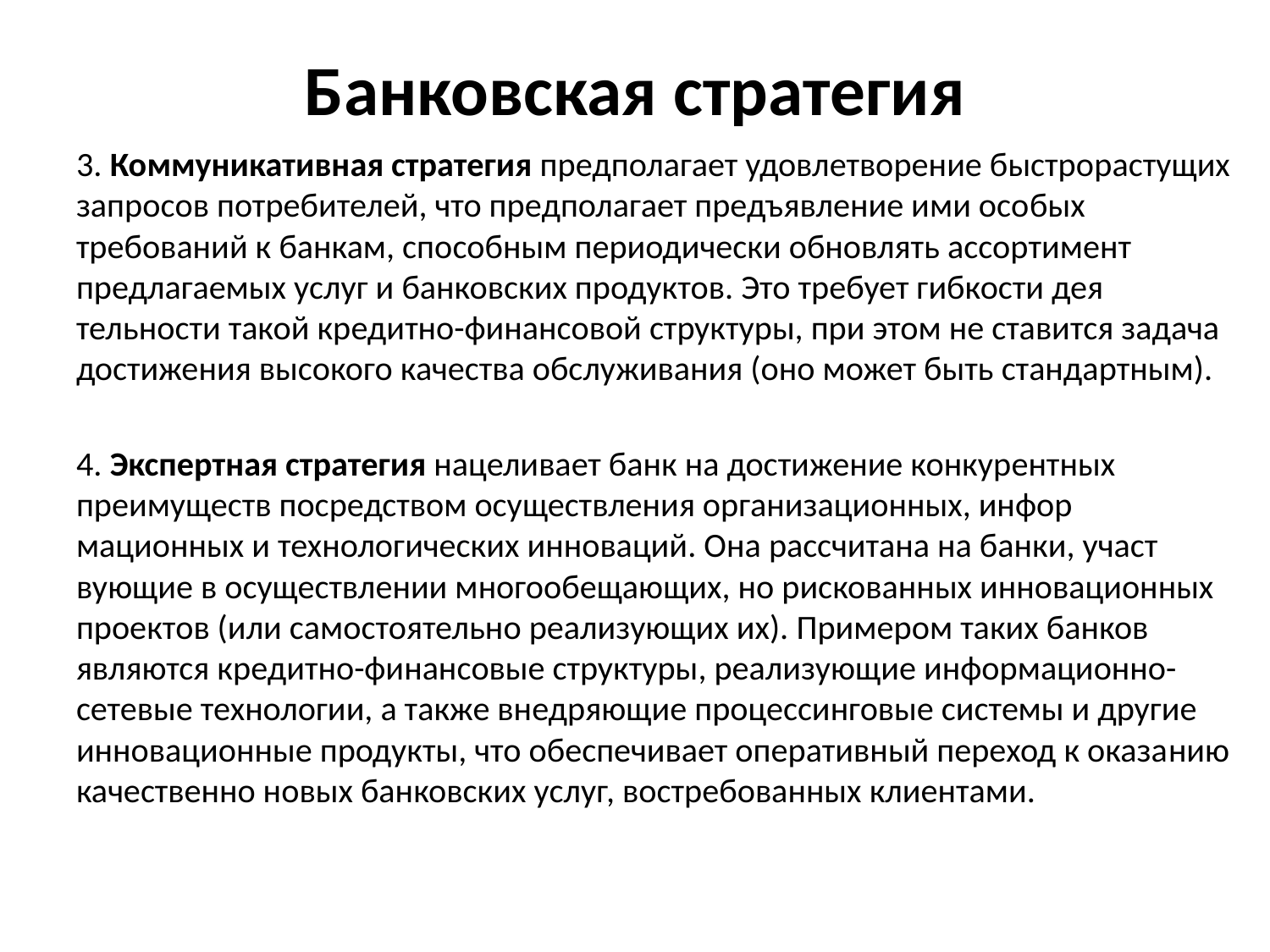

# Банковская стратегия
3. Коммуникативная стратегия предполагает удовлетворение быстро­растущих запросов потребителей, что предполагает предъявление ими осо­бых требований к банкам, способным периодически обновлять ассортимент предлагаемых услуг и банковских продуктов. Это требует гибкости дея­тельности такой кредитно-финансовой структуры, при этом не ставится задача достижения высокого качества обслуживания (оно может быть стандартным).

4. Экспертная стратегия нацеливает банк на достижение конкурент­ных преимуществ посредством осуществления организационных, инфор­мационных и технологических инноваций. Она рассчитана на банки, участ­вующие в осуществлении многообещающих, но рискованных инновационных проектов (или самостоятельно реализующих их). Примером таких банков являются кредитно-финансовые структуры, реализующие информационно- сетевые технологии, а также внедряющие процессинговые системы и другие инновационные продукты, что обеспечивает оперативный переход к оказа­нию качественно новых банковских услуг, востребованных клиентами.